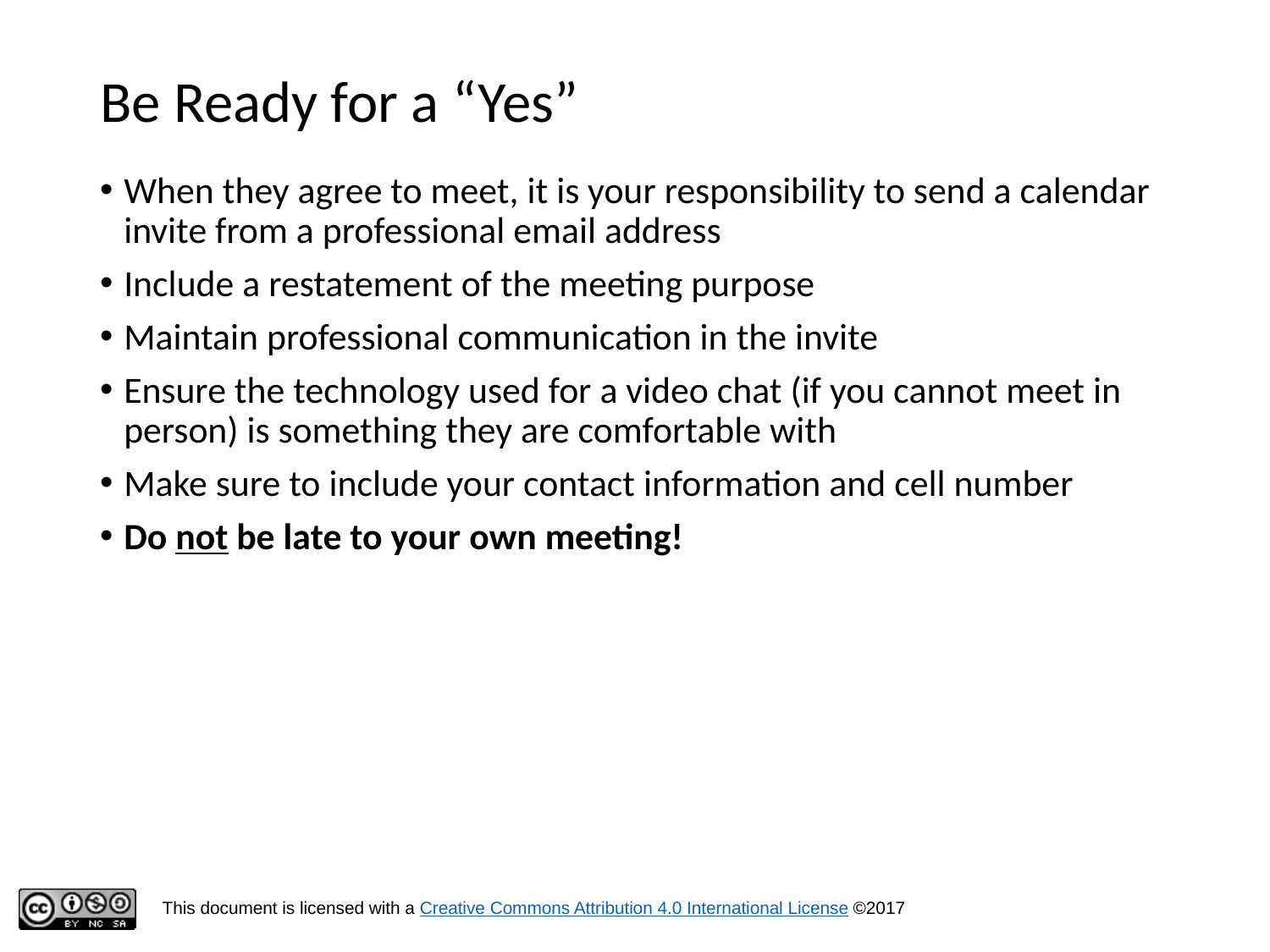

# Be Ready for a “Yes”
When they agree to meet, it is your responsibility to send a calendar invite from a professional email address
Include a restatement of the meeting purpose
Maintain professional communication in the invite
Ensure the technology used for a video chat (if you cannot meet in person) is something they are comfortable with
Make sure to include your contact information and cell number
Do not be late to your own meeting!